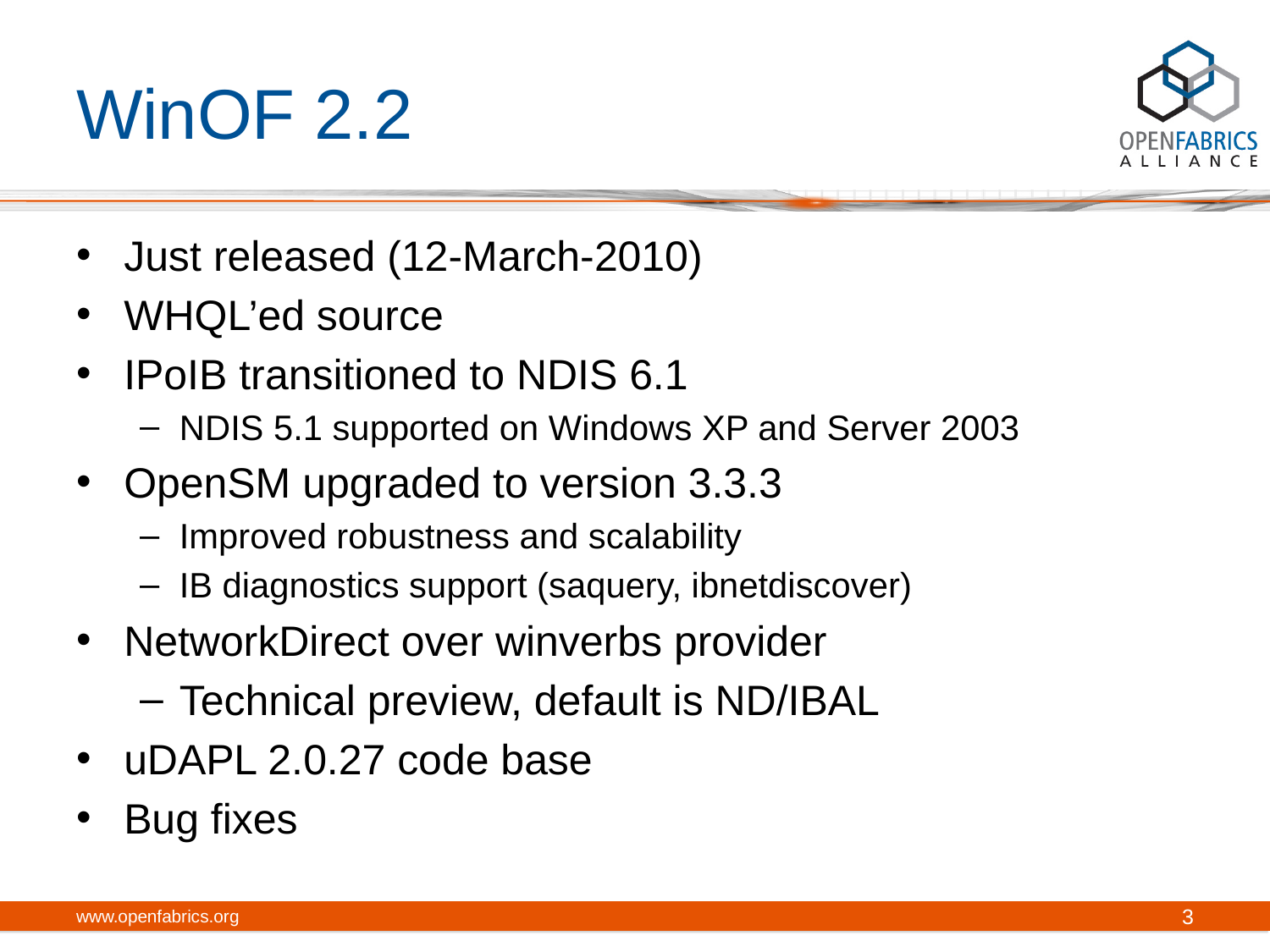

# WinOF 2.2
Just released (12-March-2010)
WHQL’ed source
IPoIB transitioned to NDIS 6.1
NDIS 5.1 supported on Windows XP and Server 2003
OpenSM upgraded to version 3.3.3
Improved robustness and scalability
IB diagnostics support (saquery, ibnetdiscover)
NetworkDirect over winverbs provider
Technical preview, default is ND/IBAL
uDAPL 2.0.27 code base
Bug fixes

www.openfabrics.org
3